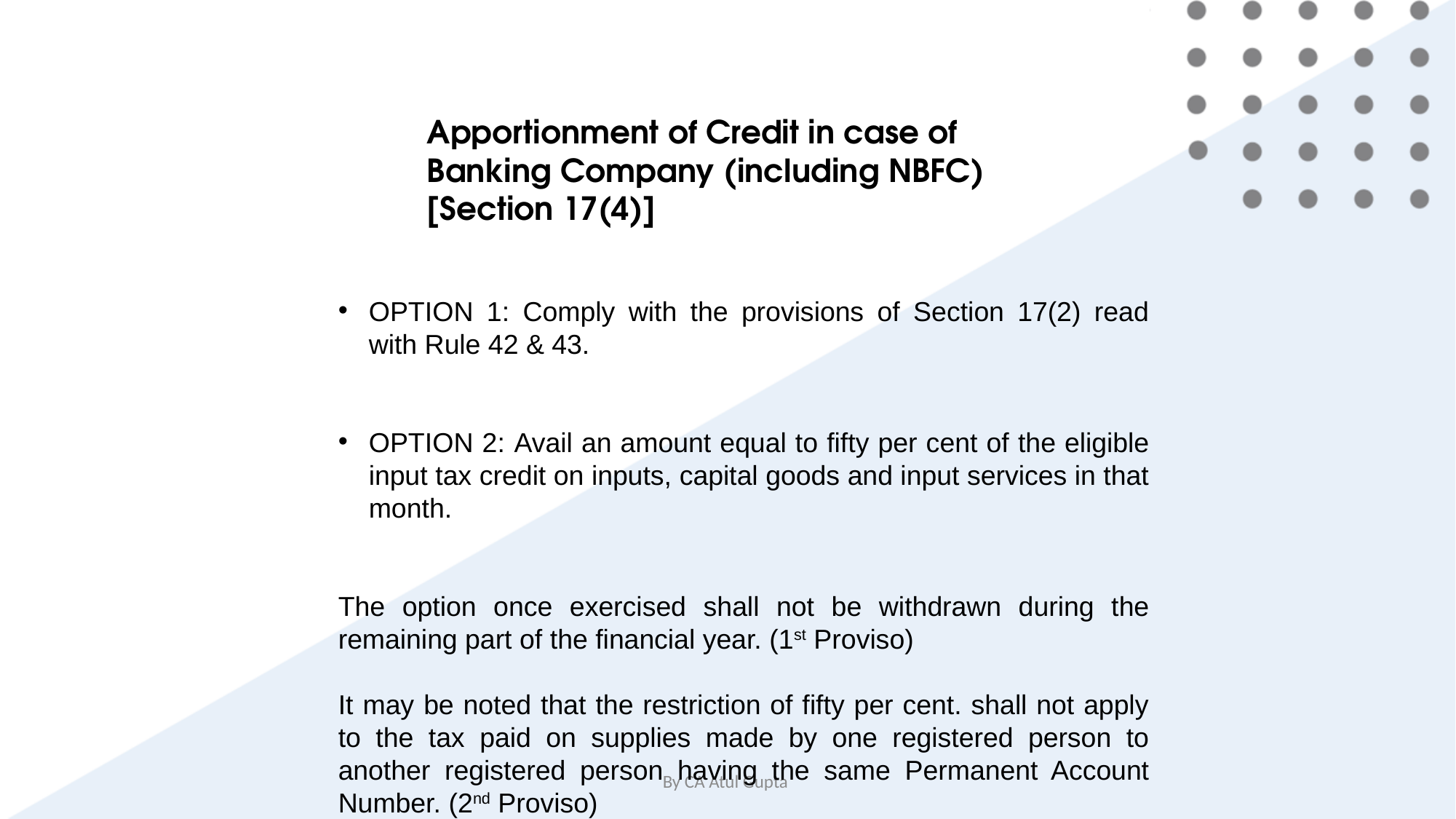

Apportionment of Credit in case of Banking Company (including NBFC) [Section 17(4)]

OPTION 1: Comply with the provisions of Section 17(2) read with Rule 42 & 43.

OPTION 2: Avail an amount equal to fifty per cent of the eligible input tax credit on inputs, capital goods and input services in that month.

The option once exercised shall not be withdrawn during the remaining part of the financial year. (1st Proviso)

It may be noted that the restriction of fifty per cent. shall not apply to the tax paid on supplies made by one registered person to another registered person having the same Permanent Account Number. (2nd Proviso)

By CA Atul Gupta